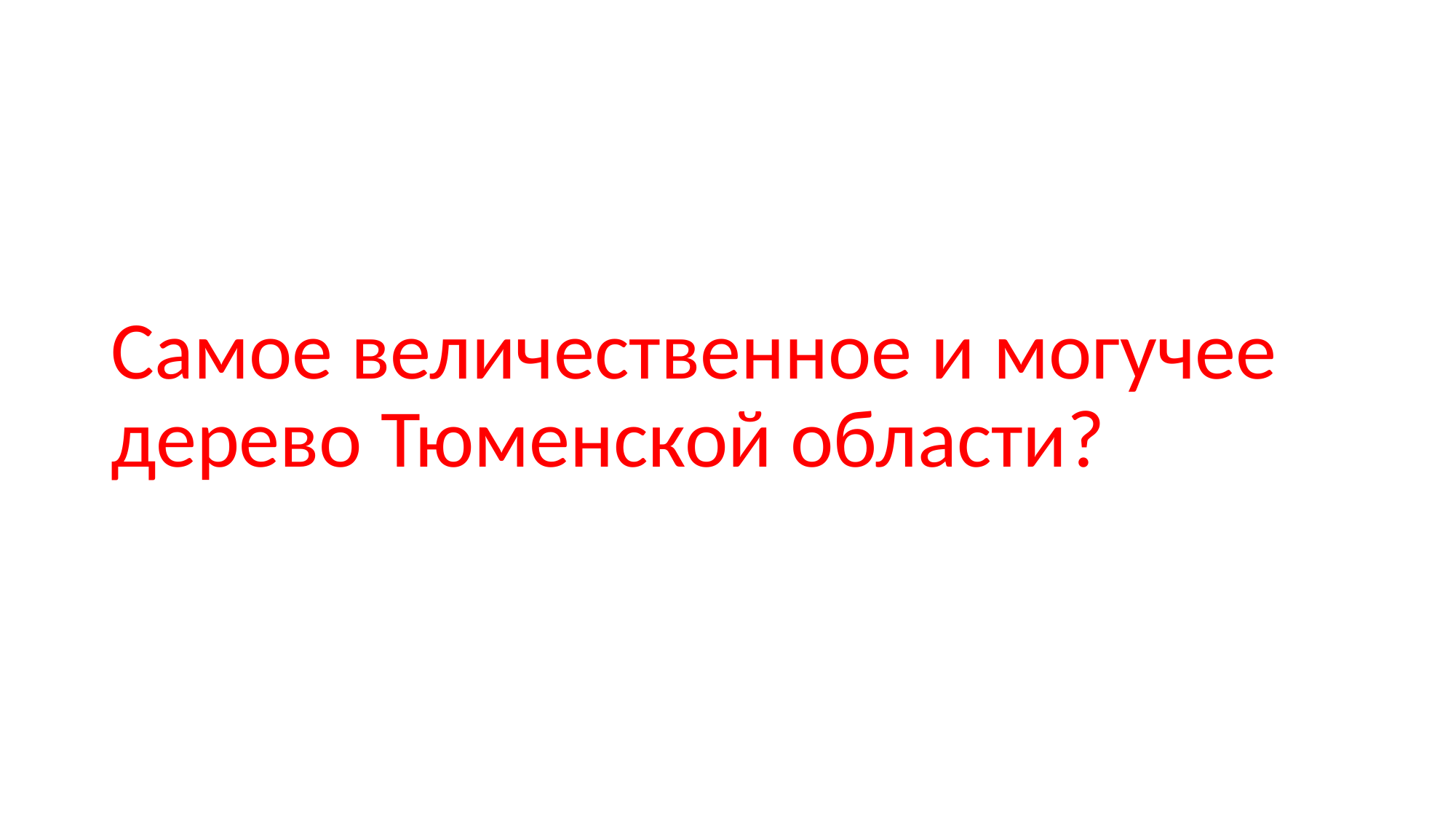

# Самое величественное и могучее дерево Тюменской области?